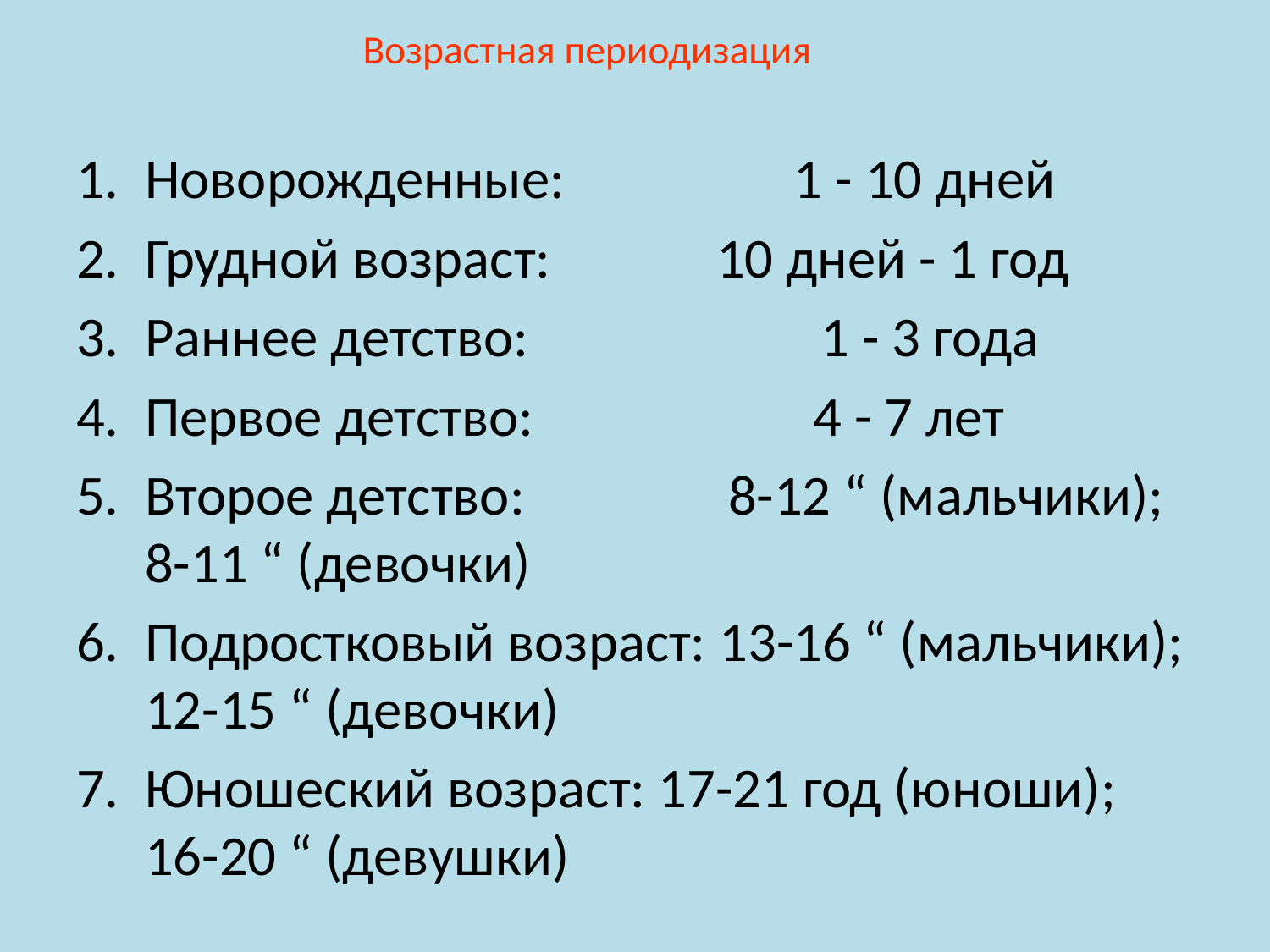

# Возрастная периодизация
Новорожденные:                  1 - 10 дней
Грудной возраст:             10 дней - 1 год
Раннее детство:                       1 - 3 года
Первое детство:                      4 - 7 лет
Второе детство:                8-12 “ (мальчики); 8-11 “ (девочки)
Подростковый возраст: 13-16 “ (мальчики); 12-15 “ (девочки)
Юношеский возраст: 17-21 год (юноши); 16-20 “ (девушки)